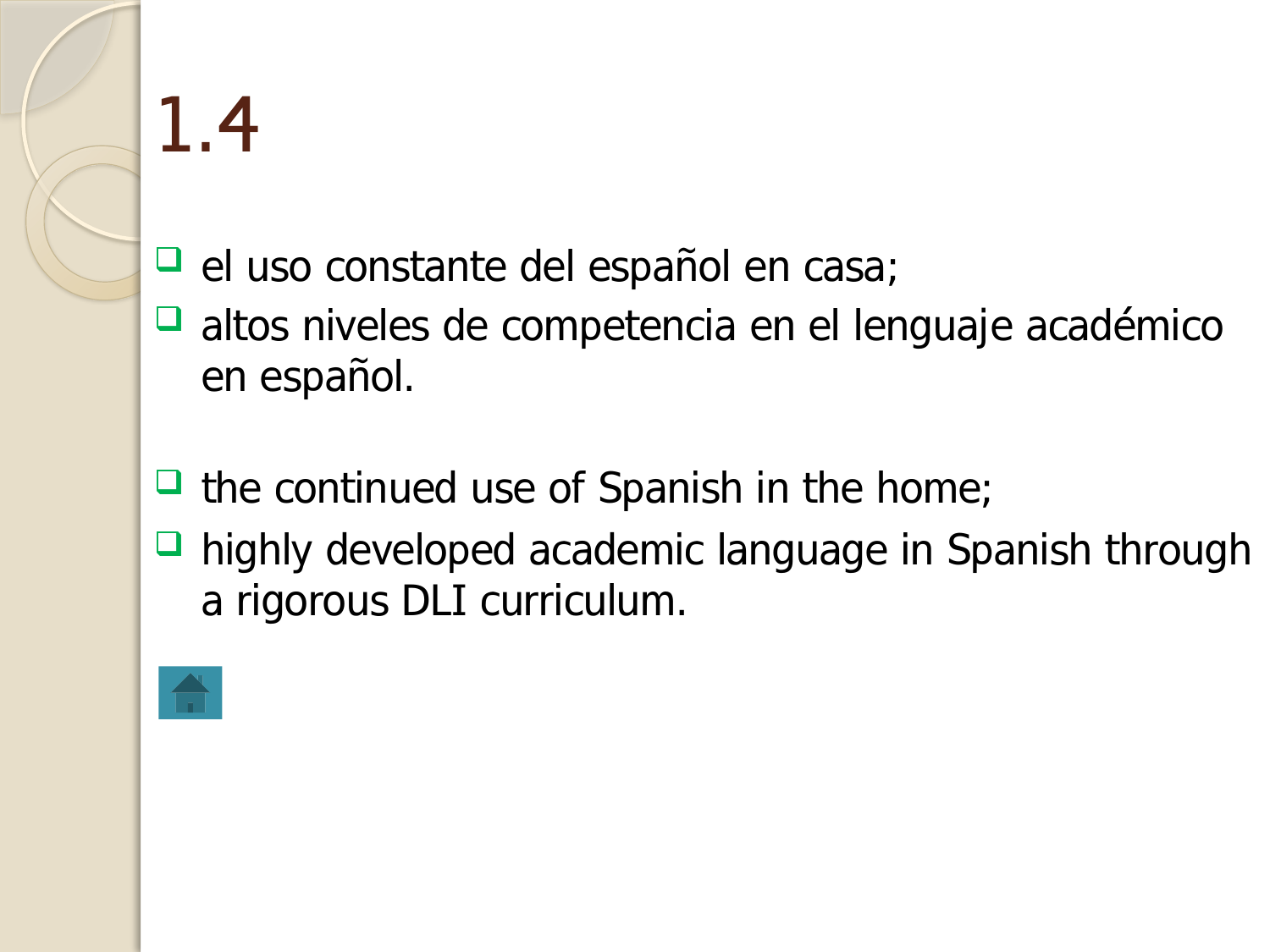

# 1.4
el uso constante del español en casa;
altos niveles de competencia en el lenguaje académico en español.
the continued use of Spanish in the home;
highly developed academic language in Spanish through a rigorous DLI curriculum.